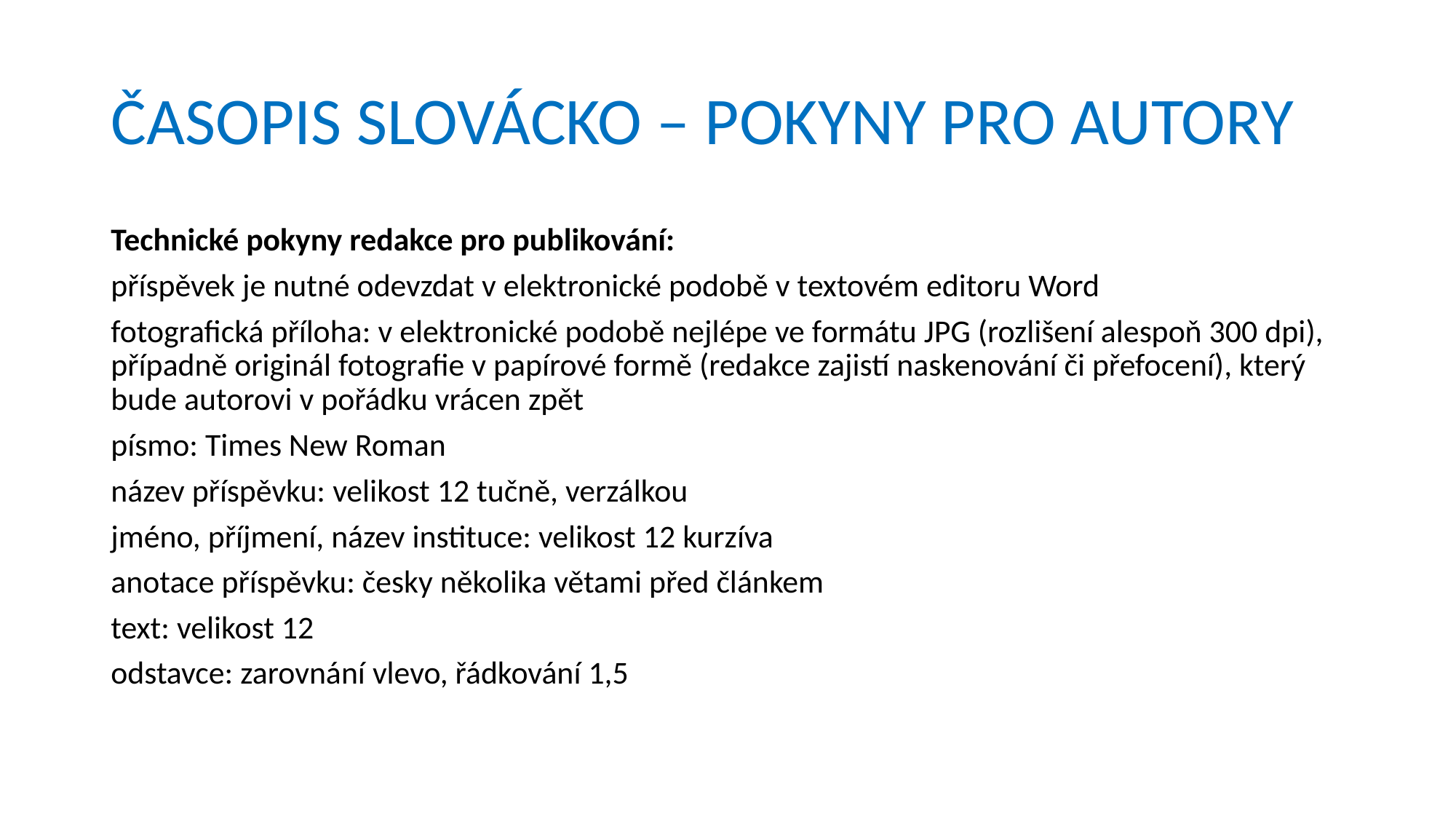

# ČASOPIS SLOVÁCKO – POKYNY PRO AUTORY
Technické pokyny redakce pro publikování:
příspěvek je nutné odevzdat v elektronické podobě v textovém editoru Word
fotografická příloha: v elektronické podobě nejlépe ve formátu JPG (rozlišení alespoň 300 dpi), případně originál fotografie v papírové formě (redakce zajistí naskenování či přefocení), který bude autorovi v pořádku vrácen zpět
písmo: Times New Roman
název příspěvku: velikost 12 tučně, verzálkou
jméno, příjmení, název instituce: velikost 12 kurzíva
anotace příspěvku: česky několika větami před článkem
text: velikost 12
odstavce: zarovnání vlevo, řádkování 1,5